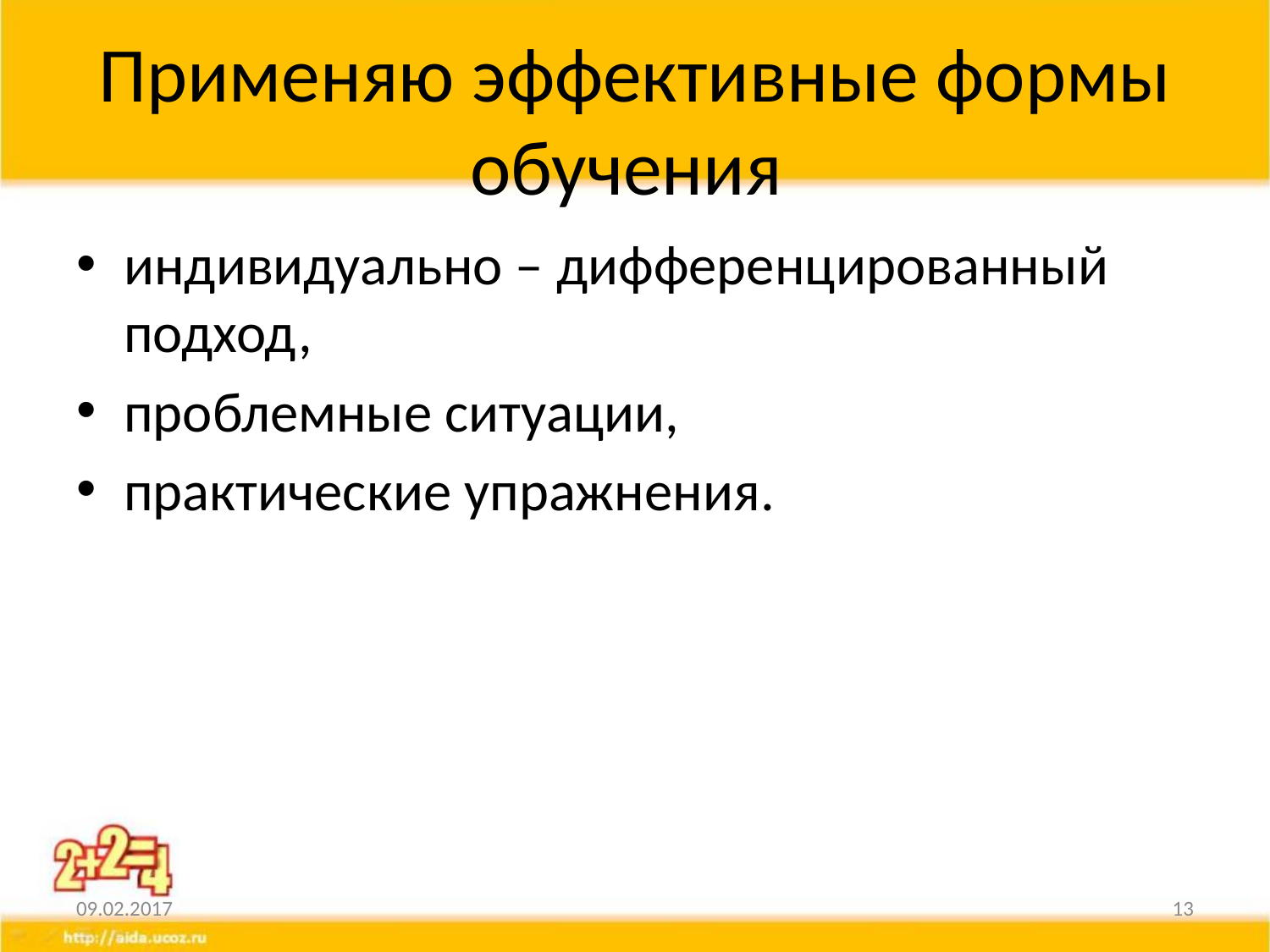

# Применяю эффективные формы обучения
индивидуально – дифференцированный подход,
проблемные ситуации,
практические упражнения.
09.02.2017
13